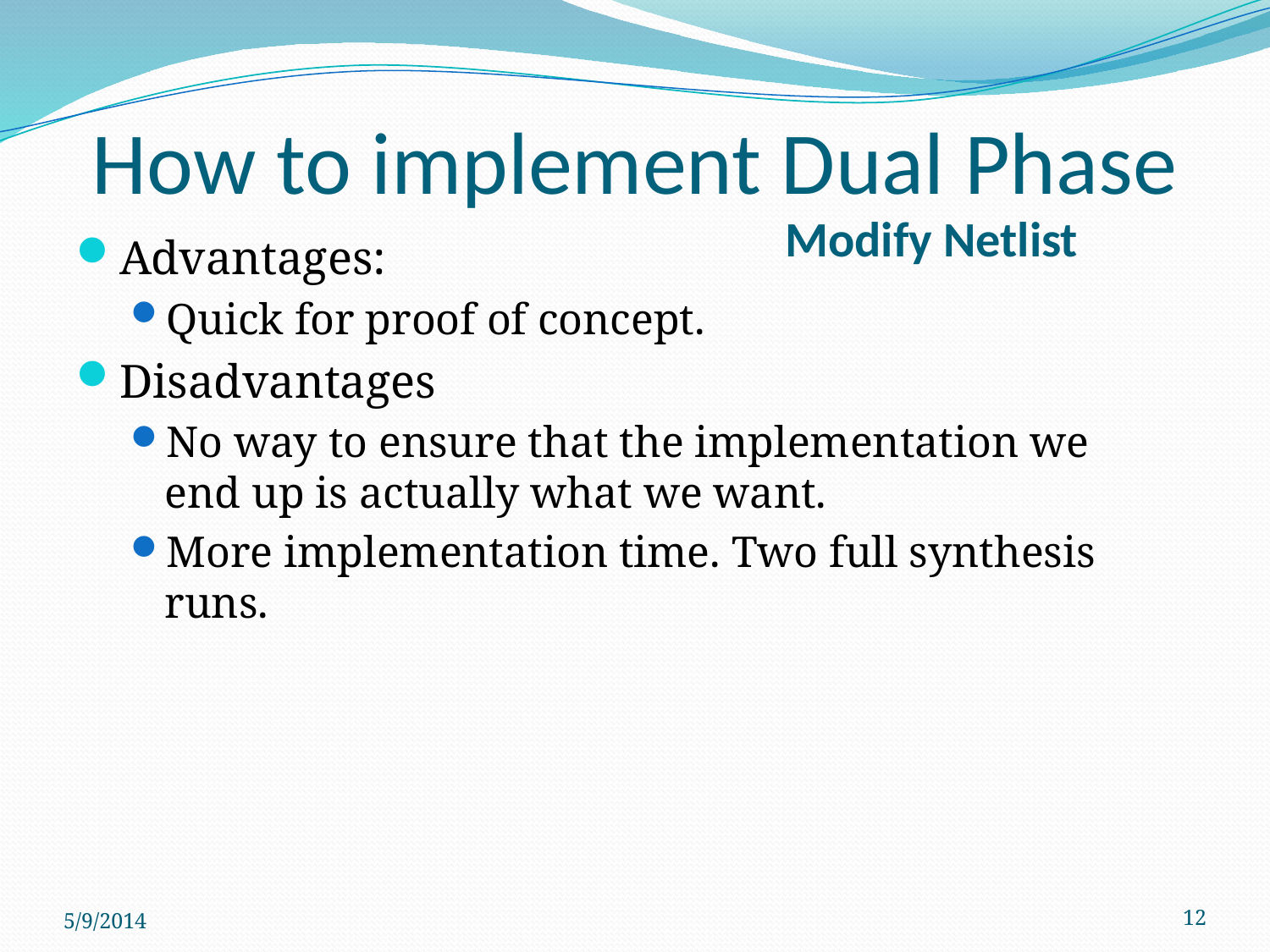

# How to implement Dual Phase
Modify Netlist
Advantages:
Quick for proof of concept.
Disadvantages
No way to ensure that the implementation we end up is actually what we want.
More implementation time. Two full synthesis runs.

5/9/2014
12